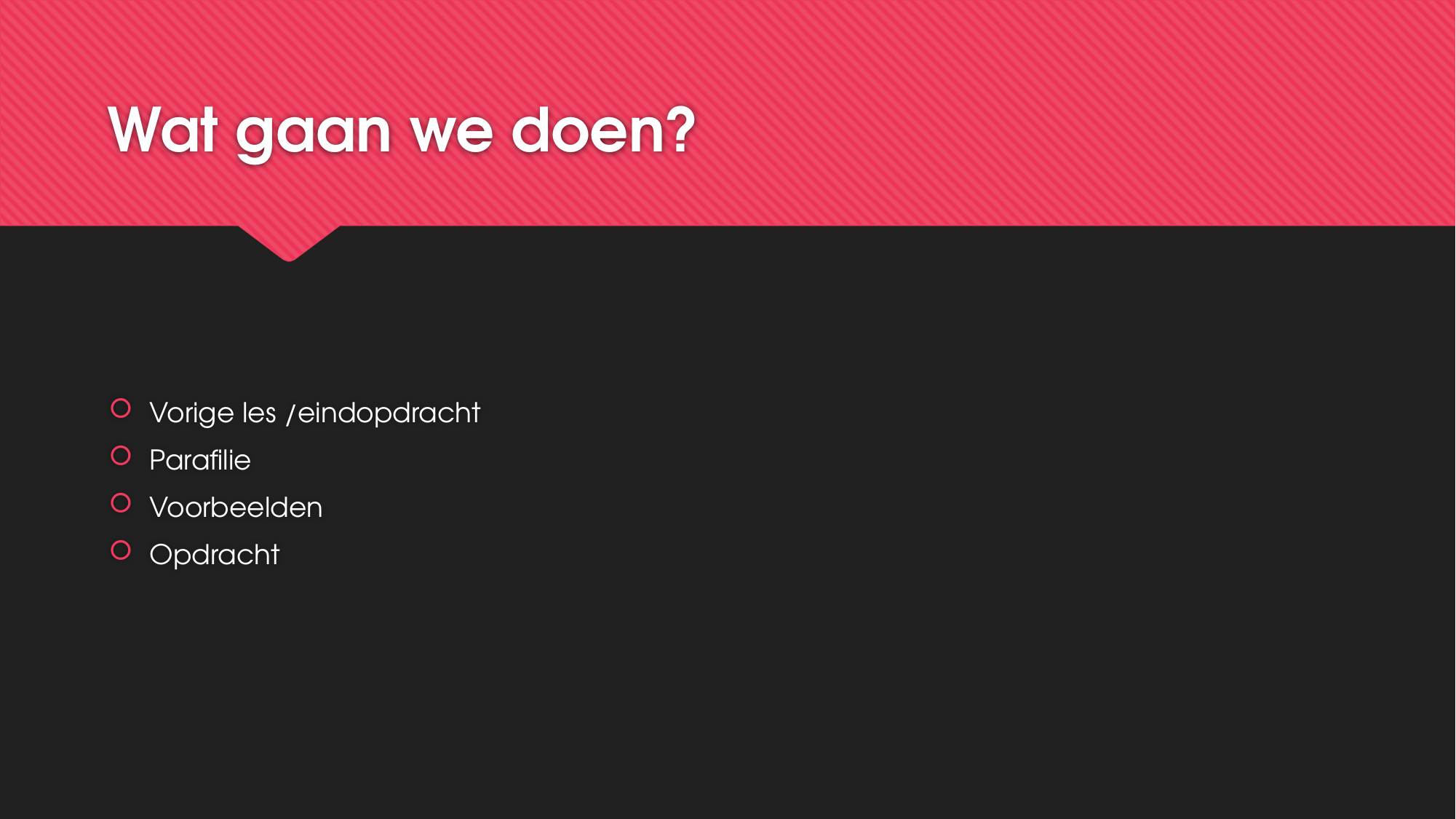

# Wat gaan we doen?
Vorige les /eindopdracht
Parafilie
Voorbeelden
Opdracht